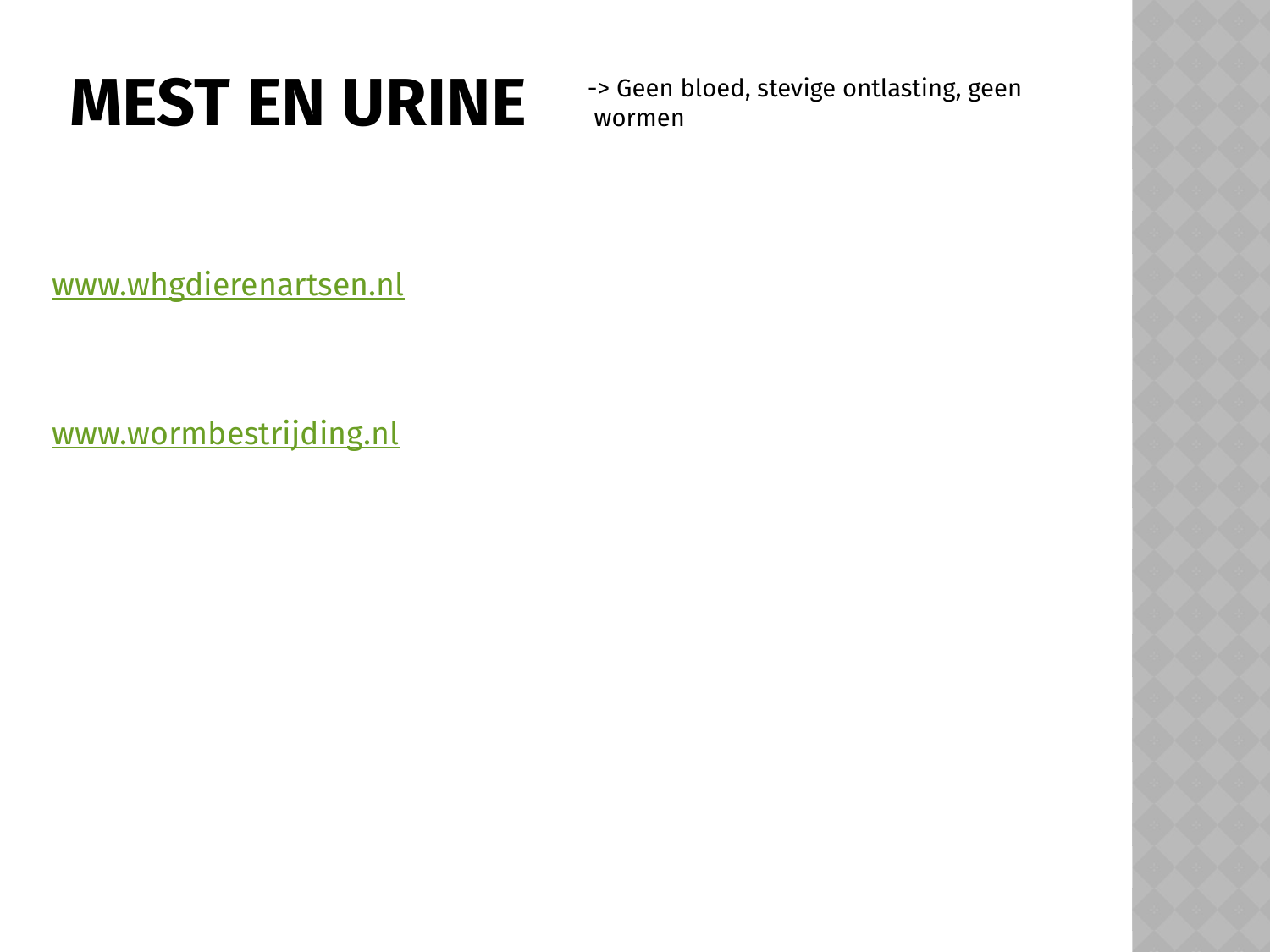

# mest en urine
-> Geen bloed, stevige ontlasting, geen
 wormen
www.whgdierenartsen.nl

www.wormbestrijding.nl